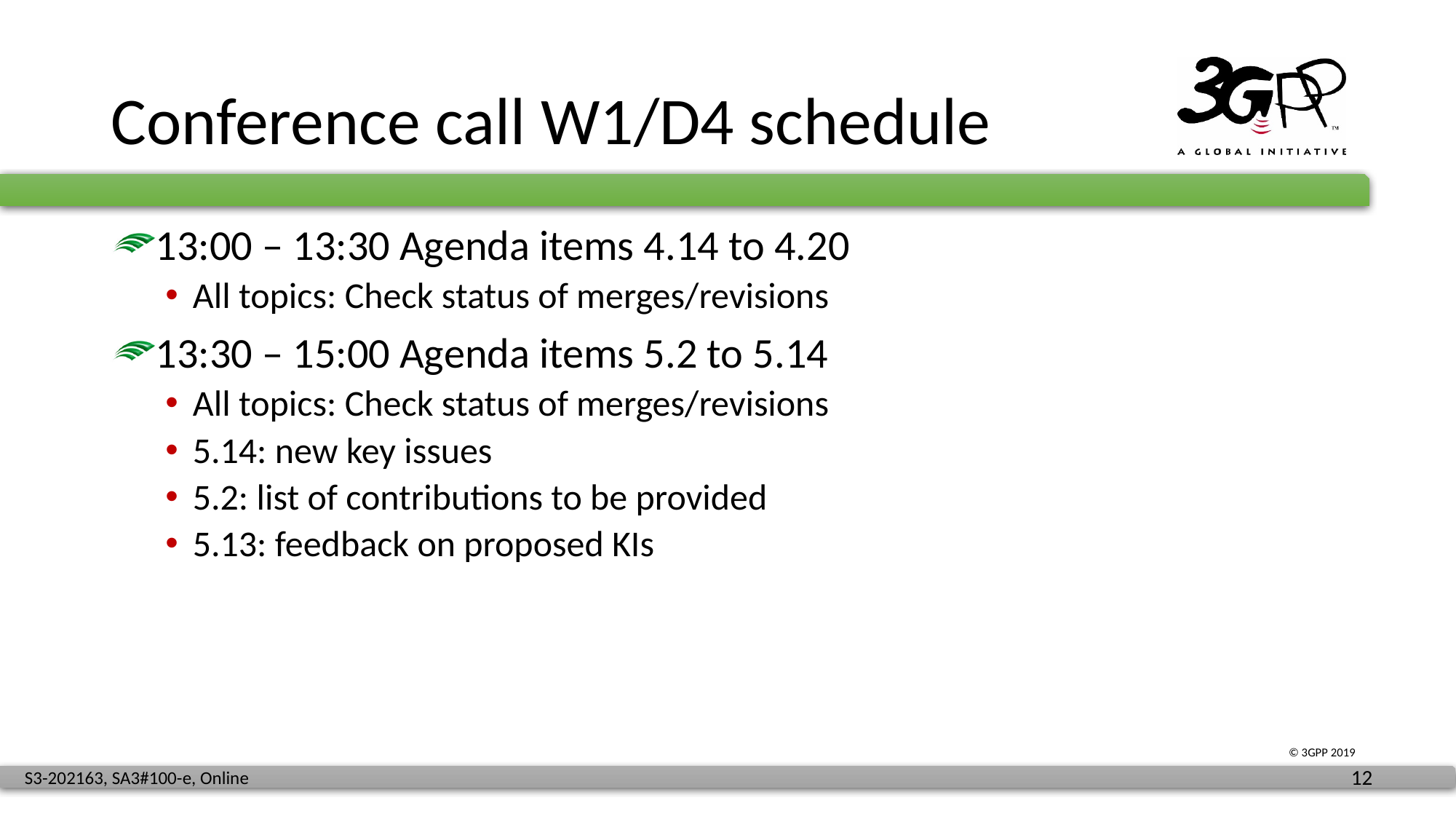

# Conference call W1/D4 schedule
13:00 – 13:30 Agenda items 4.14 to 4.20
All topics: Check status of merges/revisions
13:30 – 15:00 Agenda items 5.2 to 5.14
All topics: Check status of merges/revisions
5.14: new key issues
5.2: list of contributions to be provided
5.13: feedback on proposed KIs